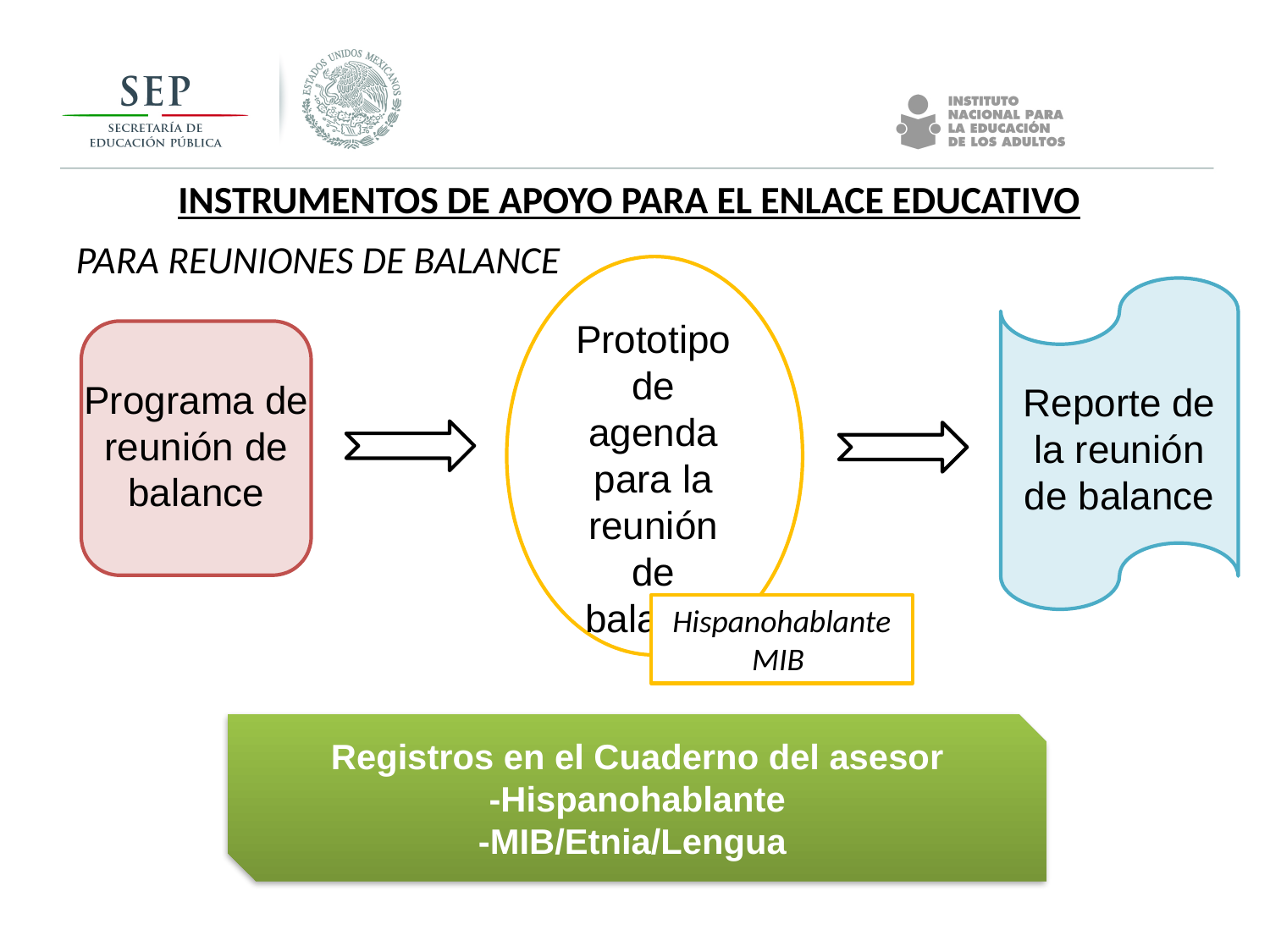

INSTRUMENTOS DE APOYO PARA EL ENLACE EDUCATIVO
PARA REUNIONES DE BALANCE

Prototipo de agenda para la reunión de balance

Programa de reunión de balance
Reporte de la reunión de balance

Hispanohablante
MIB
Registros en el Cuaderno del asesor
-Hispanohablante
-MIB/Etnia/Lengua